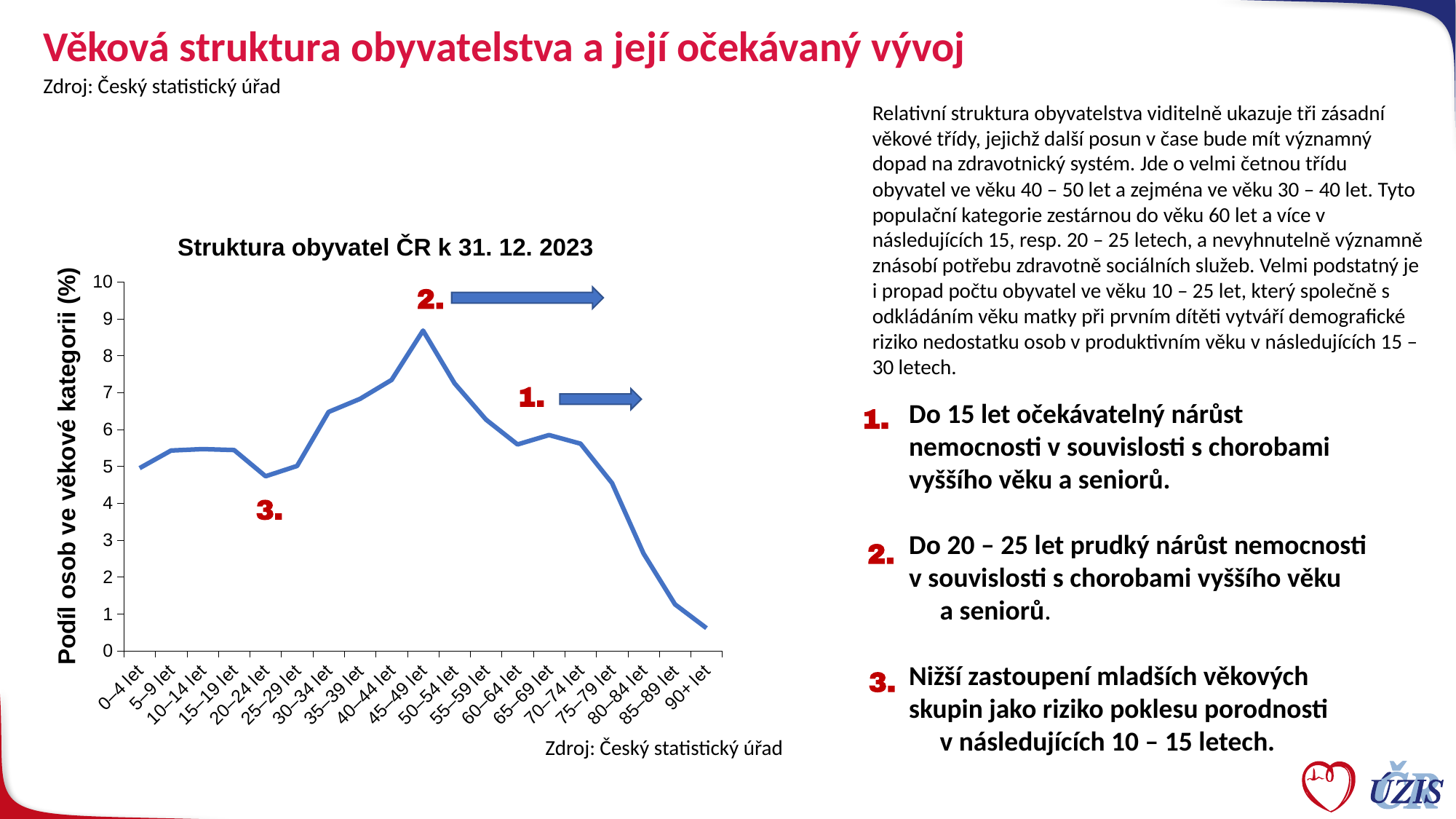

# Věková struktura obyvatelstva a její očekávaný vývoj
Zdroj: Český statistický úřad
Relativní struktura obyvatelstva viditelně ukazuje tři zásadní věkové třídy, jejichž další posun v čase bude mít významný dopad na zdravotnický systém. Jde o velmi četnou třídu obyvatel ve věku 40 – 50 let a zejména ve věku 30 – 40 let. Tyto populační kategorie zestárnou do věku 60 let a více v následujících 15, resp. 20 – 25 letech, a nevyhnutelně významně znásobí potřebu zdravotně sociálních služeb. Velmi podstatný je i propad počtu obyvatel ve věku 10 – 25 let, který společně s odkládáním věku matky při prvním dítěti vytváří demografické riziko nedostatku osob v produktivním věku v následujících 15 – 30 letech.
Struktura obyvatel ČR k 31. 12. 2023

### Chart

| Category | CR |
|---|---|
|    0–4 let | 4.9517846 |
|    5–9 let | 5.4297786 |
|  10–14 let | 5.4686206 |
|  15–19 let | 5.4430256 |
|  20–24 let | 4.7319609 |
|  25–29 let | 5.011543 |
|  30–34 let | 6.4748538 |
|  35–39 let | 6.8298724 |
|  40–44 let | 7.3428738 |
|  45–49 let | 8.6795581 |
|  50–54 let | 7.2506125 |
|  55–59 let | 6.2661672 |
|  60–64 let | 5.5945041 |
|  65–69 let | 5.8490141 |
|  70–74 let | 5.6146682 |
|  75–79 let | 4.5478877 |
|  80–84 let | 2.6387189 |
|  85–89 let | 1.2593762 |
|  90+ let | 0.6151797 |
2.

1.

Do 15 let očekávatelný nárůst nemocnosti v souvislosti s chorobami vyššího věku a seniorů.

Do 20 – 25 let prudký nárůst nemocnosti v souvislosti s chorobami vyššího věku          a seniorů.

Nižší zastoupení mladších věkových skupin jako riziko poklesu porodnosti            v následujících 10 – 15 letech.
1.
Podíl osob ve věkové kategorii (%)
3.
2.
3.
Zdroj: Český statistický úřad